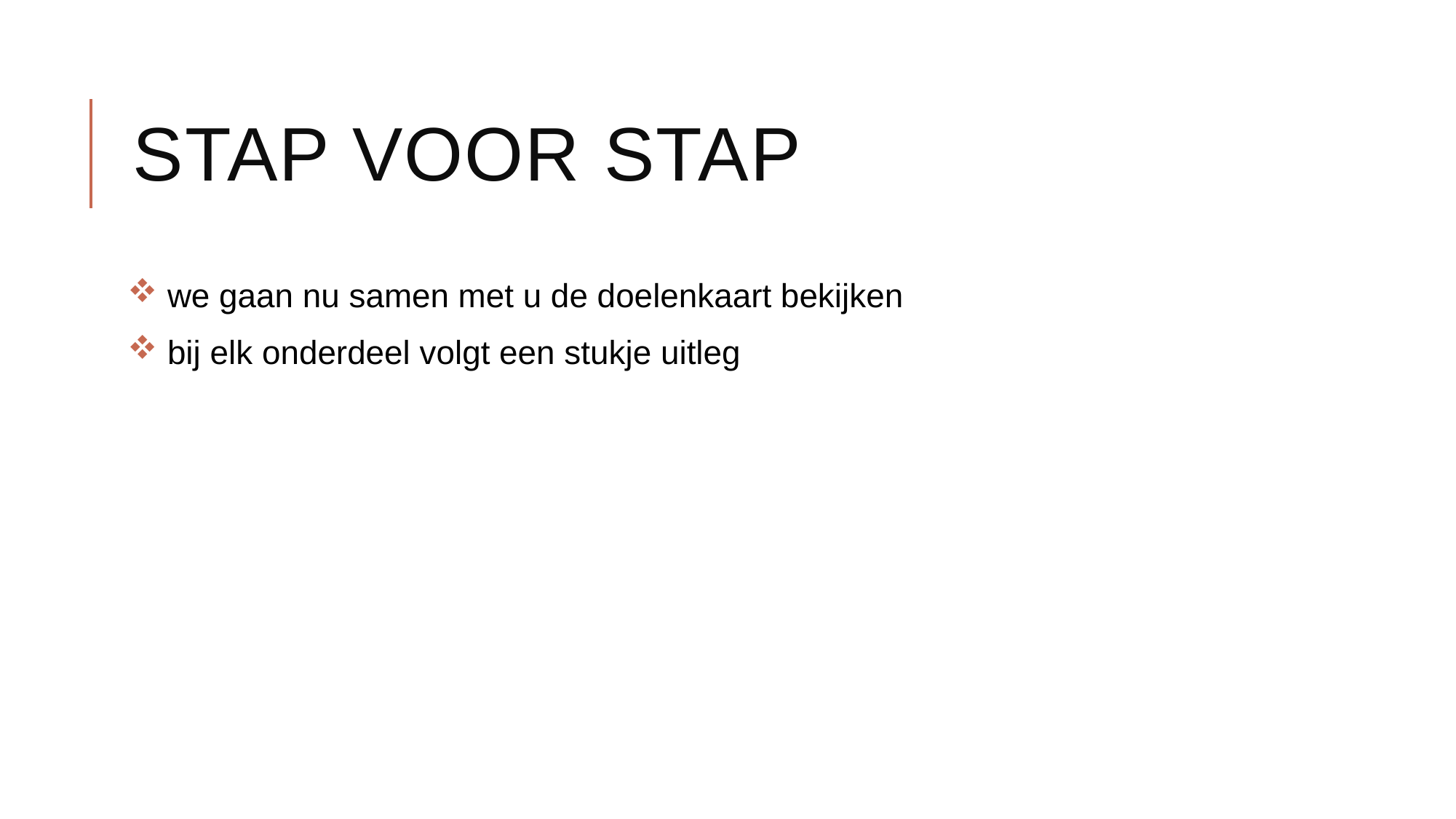

# Stap voor Stap
 we gaan nu samen met u de doelenkaart bekijken
 bij elk onderdeel volgt een stukje uitleg